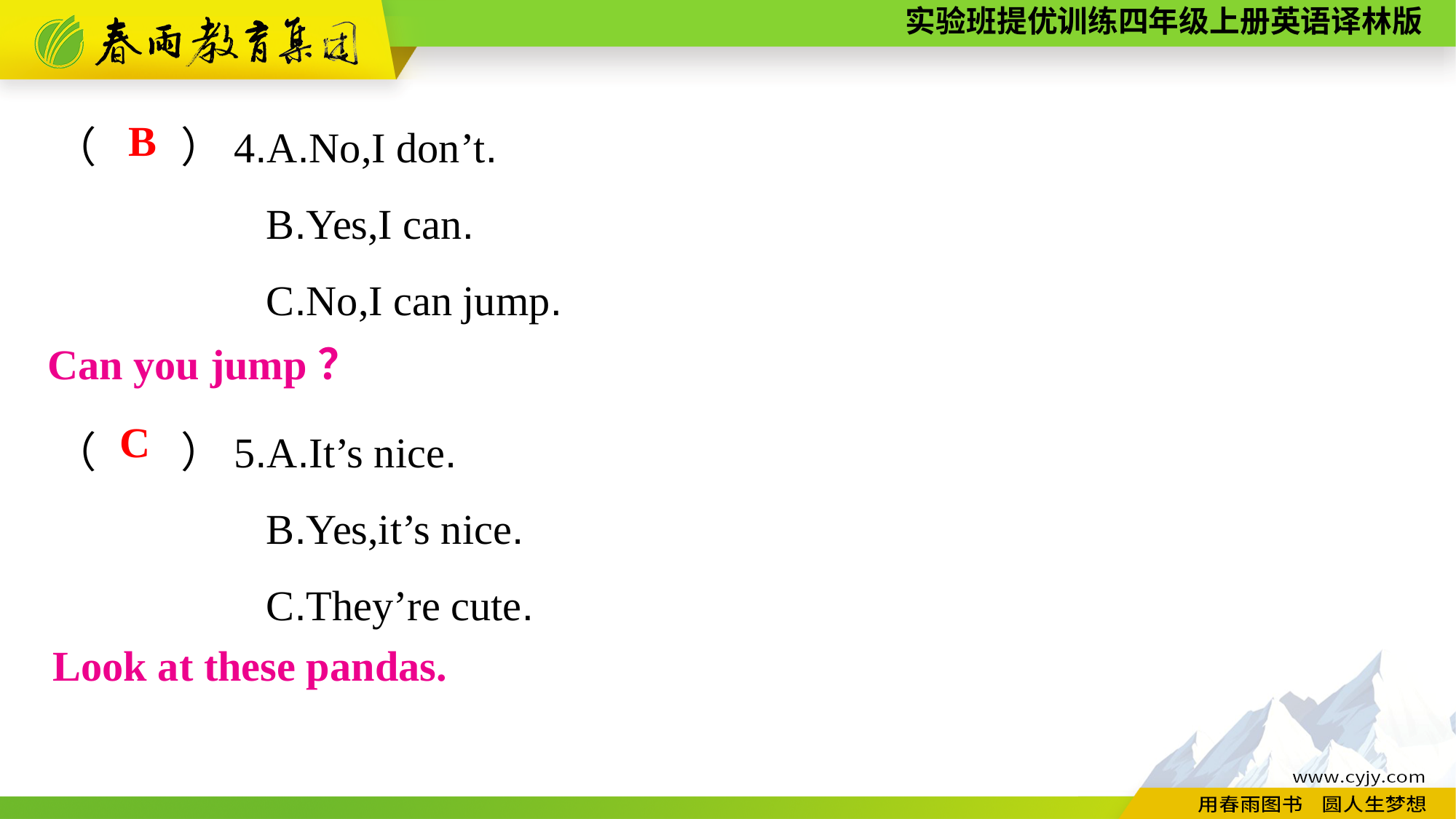

（　　）4.A.No,I don’t.
B.Yes,I can.
C.No,I can jump.

（　　）5.A.It’s nice.
B.Yes,it’s nice.
C.They’re cute.
B
Can you jump？
C
Look at these pandas.